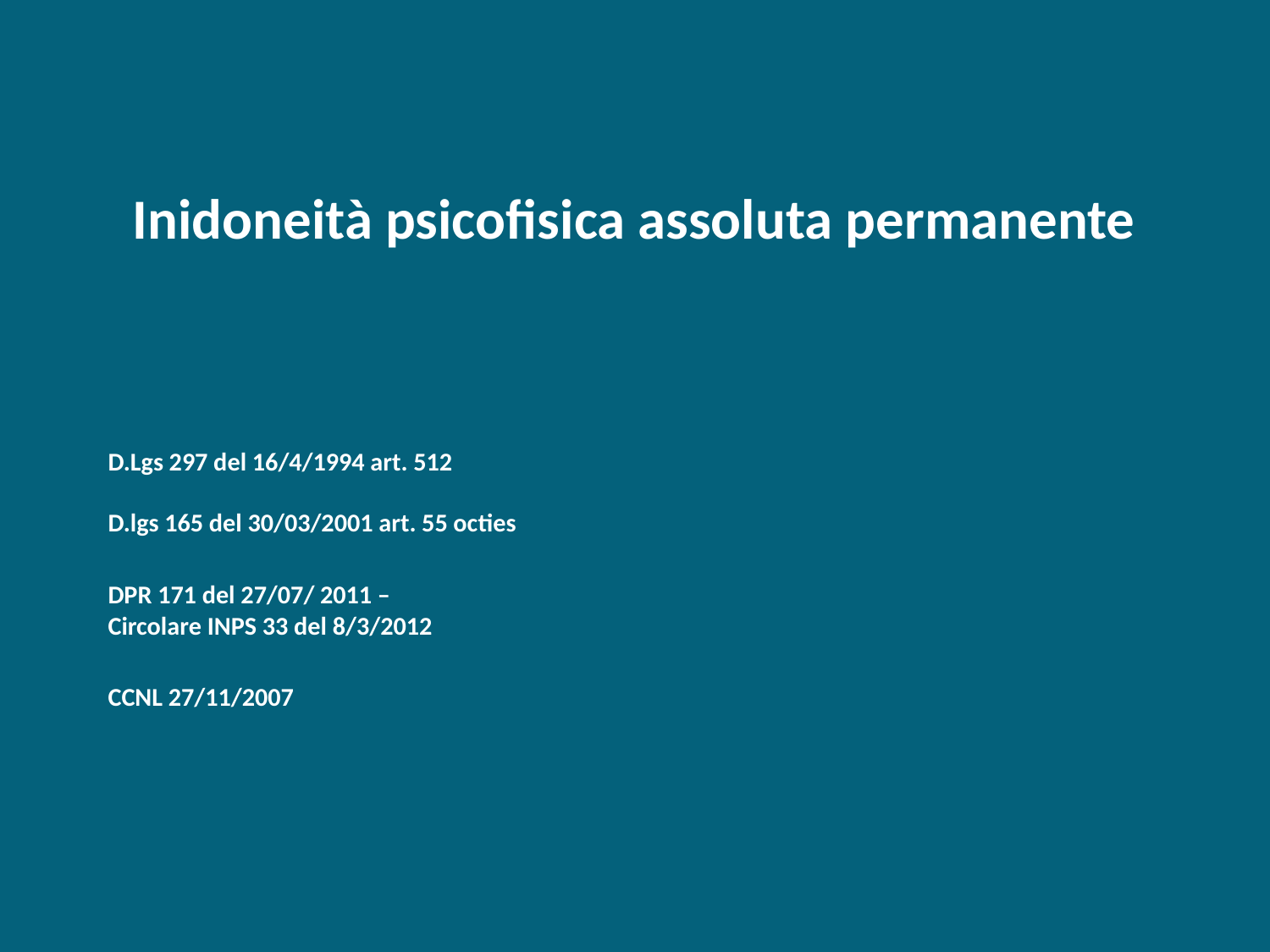

# Inidoneità psicofisica assoluta permanente

D.Lgs 297 del 16/4/1994 art. 512
D.lgs 165 del 30/03/2001 art. 55 octies

DPR 171 del 27/07/ 2011 –
Circolare INPS 33 del 8/3/2012

CCNL 27/11/2007